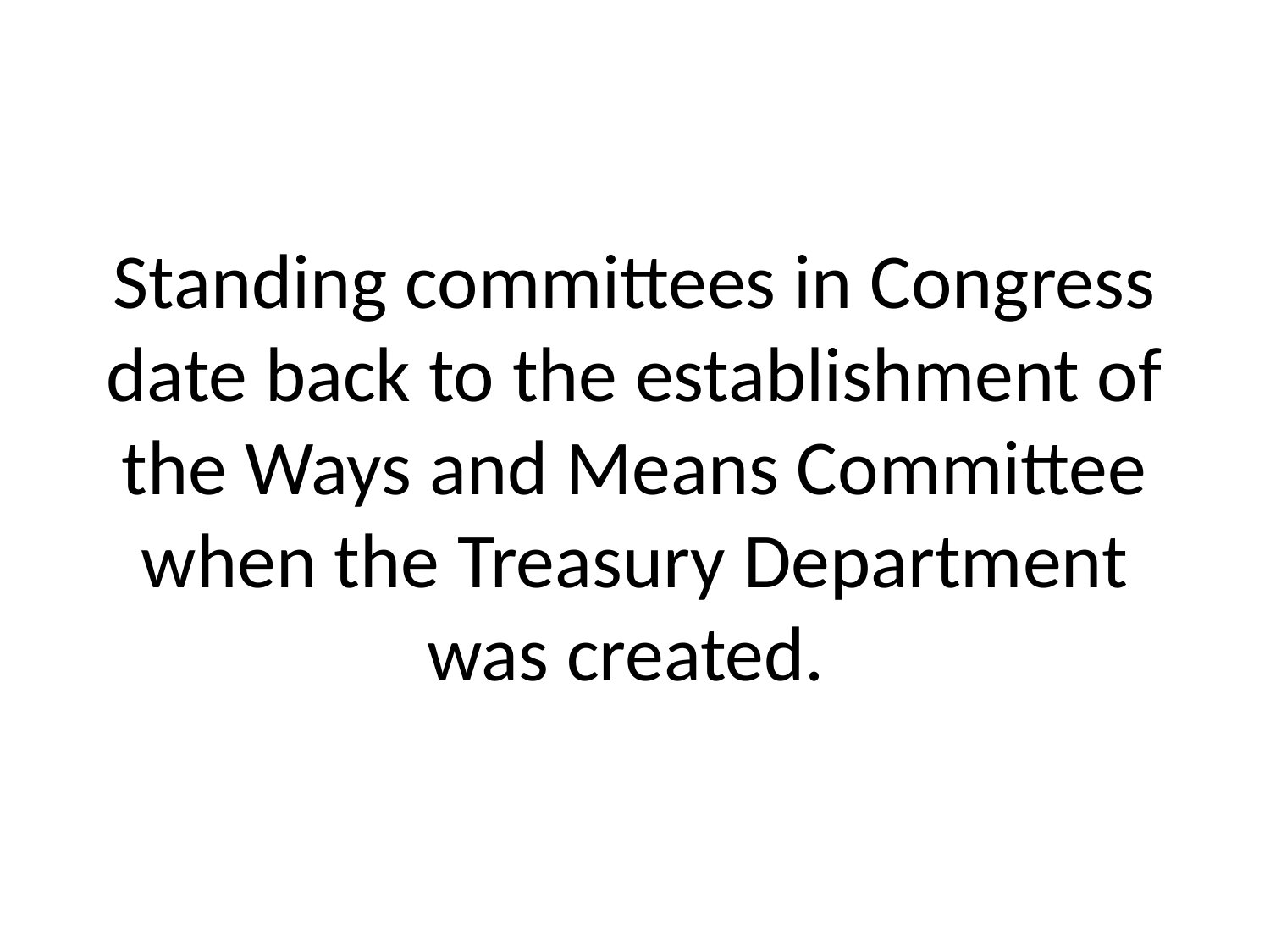

# Standing committees in Congress date back to the establishment of the Ways and Means Committee when the Treasury Department was created.